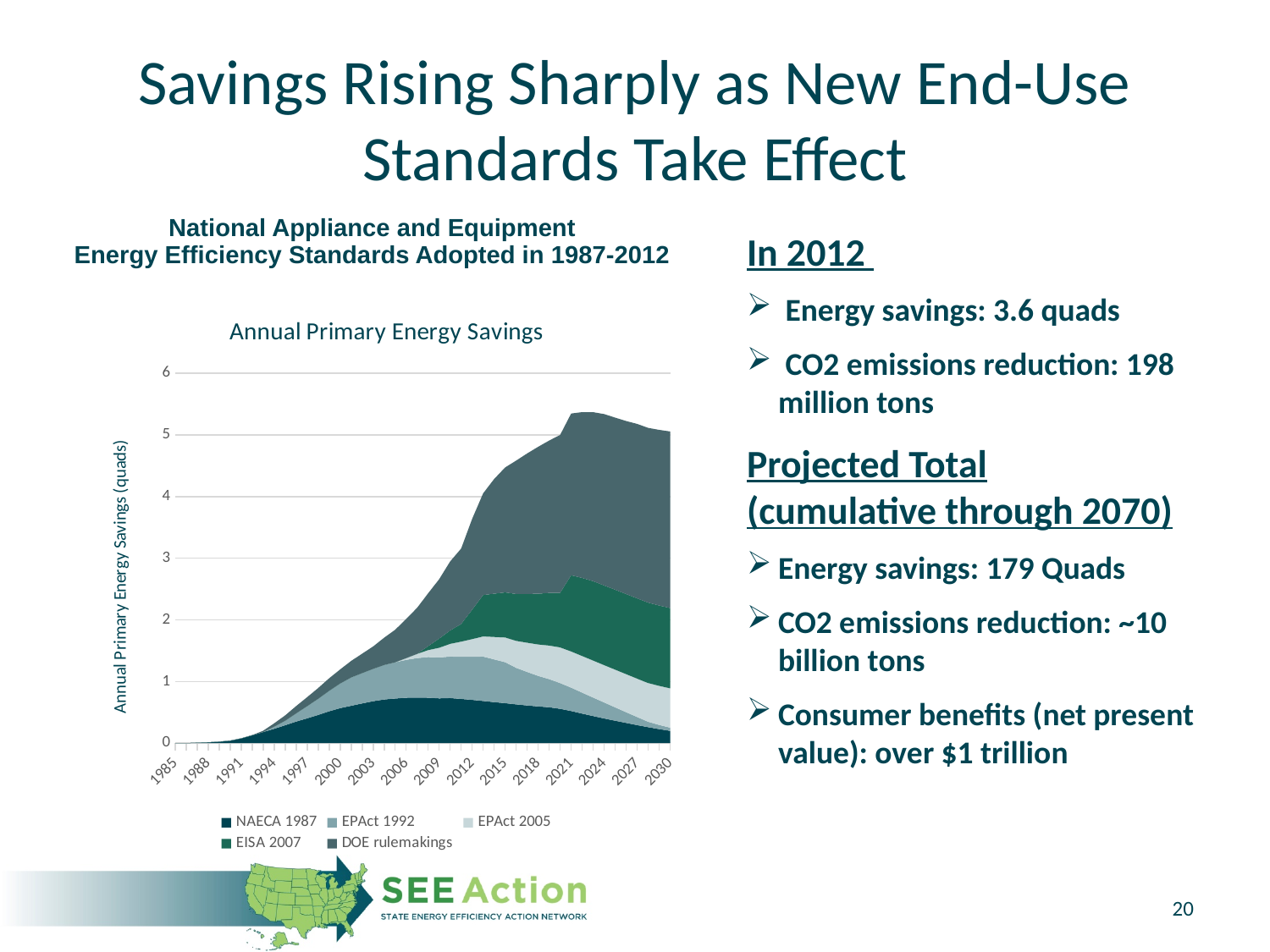

# Savings Rising Sharply as New End-Use Standards Take Effect
National Appliance and Equipment
Energy Efficiency Standards Adopted in 1987-2012
In 2012
 Energy savings: 3.6 quads
 CO2 emissions reduction: 198 million tons
Projected Total
(cumulative through 2070)
Energy savings: 179 Quads
CO2 emissions reduction: ~10 billion tons
Consumer benefits (net present value): over $1 trillion

### Chart: Annual Primary Energy Savings

| Category | NAECA 1987 | EPAct 1992 | EPAct 2005 | EISA 2007 | DOE rulemakings |
|---|---|---|---|---|---|
| 1985 | 0.0 | 0.0 | 0.0 | 0.0 | 0.0 |
| 1986 | 0.0 | 0.0 | 0.0 | 0.0 | 0.0 |
| 1987 | 0.007251414754624374 | 0.0 | 0.0 | 0.0 | 0.0 |
| 1988 | 0.013659000550319655 | 0.0 | 0.0 | 0.0 | 0.0 |
| 1989 | 0.02372198011518528 | 0.0 | 0.0 | 0.0 | 0.0 |
| 1990 | 0.0403396438463713 | 0.0 | 0.0 | 0.0 | 0.0 |
| 1991 | 0.07740374126245976 | 0.0 | 0.0 | 0.0 | 0.0 |
| 1992 | 0.1274760446234162 | 0.0 | 0.0 | 0.0 | 0.0027015372871249665 |
| 1993 | 0.17997957436506062 | 0.0 | 0.0 | 0.0 | 0.021432096420544448 |
| 1994 | 0.23252691134794778 | 0.03511911515174051 | 0.0 | 0.0 | 0.054047579925370334 |
| 1995 | 0.2908998566078175 | 0.07251602376124042 | 0.0 | 0.0 | 0.08677749489782172 |
| 1996 | 0.34978723111211124 | 0.13354289549630222 | 0.0 | 0.0 | 0.11819143939445126 |
| 1997 | 0.4020235097956682 | 0.19788398713569785 | 0.0 | 0.0 | 0.14592548362673238 |
| 1998 | 0.45775819755801966 | 0.2611557673819766 | 0.0 | 0.0 | 0.17462453934825833 |
| 1999 | 0.5163529869328329 | 0.33294278954451695 | 0.0 | 0.0 | 0.2031761860668383 |
| 2000 | 0.5677744399448648 | 0.3998044214928704 | 0.0 | 0.0 | 0.22841884089527434 |
| 2001 | 0.606204426466806 | 0.4591381584308103 | 0.0 | 0.0 | 0.26811413204609835 |
| 2002 | 0.643715485286638 | 0.49228895810473794 | 0.0 | 0.0 | 0.3153526745124999 |
| 2003 | 0.6799964585238283 | 0.5245085285748042 | 0.0 | 0.0 | 0.3644827327013696 |
| 2004 | 0.7081380557586293 | 0.5589671552121117 | 0.0 | 0.0 | 0.44341112344756306 |
| 2005 | 0.7230656415165999 | 0.5882146827091924 | 0.0 | 0.0 | 0.5269879012938139 |
| 2006 | 0.736406580191084 | 0.6140590680913925 | 0.028962027656287716 | 0.0 | 0.6336467213243189 |
| 2007 | 0.7393935620801272 | 0.6392530458121172 | 0.06893231339907842 | 0.0 | 0.747912837099943 |
| 2008 | 0.7362421114173308 | 0.6594333918493953 | 0.11316372340592132 | 0.06364643983455423 | 0.8576026603668342 |
| 2009 | 0.72616539518732 | 0.6644553551165675 | 0.1564721068529033 | 0.14818750903434386 | 0.9628756768832447 |
| 2010 | 0.7304011921147681 | 0.6731927312316673 | 0.2064388768127171 | 0.21678548407556383 | 1.1202232506313297 |
| 2011 | 0.7171258190635494 | 0.6822164203587459 | 0.24700892682834477 | 0.2851858456036846 | 1.2248794143393713 |
| 2012 | 0.7011752150575982 | 0.6985263345723809 | 0.28692131015948197 | 0.4780553173748106 | 1.4728589638591858 |
| 2013 | 0.683609246116012 | 0.7201297438840599 | 0.32675845690676153 | 0.6715776840567305 | 1.6496139870308053 |
| 2014 | 0.6647529672731658 | 0.6928967098367184 | 0.3640531683037488 | 0.7017553159450843 | 1.861490309041541 |
| 2015 | 0.6478962955433091 | 0.6644724491385668 | 0.40171529793377203 | 0.7305001791352005 | 2.026869978378451 |
| 2016 | 0.6284789783681711 | 0.5923467633098543 | 0.4377916523394985 | 0.7603117189543553 | 2.1637350581363703 |
| 2017 | 0.6106408640531805 | 0.543727314396766 | 0.4739503491073547 | 0.7914112398008628 | 2.279075229397005 |
| 2018 | 0.5949812860423465 | 0.49549091749258983 | 0.5096292213183817 | 0.8228376601597047 | 2.3839267417913126 |
| 2019 | 0.5812889486598704 | 0.4561889680858184 | 0.5451386825300694 | 0.8543507152190011 | 2.471278463458398 |
| 2020 | 0.5560998415316101 | 0.41761420005199434 | 0.5786255689068739 | 0.8863332611250532 | 2.560482918731889 |
| 2021 | 0.5208742566557729 | 0.3791609025384421 | 0.5868698427898 | 1.236733322673039 | 2.6226444401162765 |
| 2022 | 0.4789492080704736 | 0.3404072387532985 | 0.5936983402913868 | 1.2657202103195415 | 2.69001009828 |
| 2023 | 0.43865931724701823 | 0.3003474445411749 | 0.6000938433683501 | 1.2873472106384638 | 2.7417810724606886 |
| 2024 | 0.39985711992009915 | 0.25915002719251684 | 0.606131501663911 | 1.2913353644295673 | 2.780739049402581 |
| 2025 | 0.36349035225250637 | 0.2166831011716028 | 0.6118889882682806 | 1.2955464283392317 | 2.7919726155079596 |
| 2026 | 0.3274547374051114 | 0.17411700389444365 | 0.6174268060434907 | 1.2985787481941884 | 2.8074652104719604 |
| 2027 | 0.29233970775522483 | 0.13110977642417596 | 0.6227612278241427 | 1.3015558713187676 | 2.830030506408715 |
| 2028 | 0.25872495156463293 | 0.08765821123295083 | 0.6280382863496703 | 1.3042541009733188 | 2.835333949858386 |
| 2029 | 0.22724971736428418 | 0.06837502498902667 | 0.6332825096846414 | 1.3025518019428084 | 2.849707407287361 |
| 2030 | 0.19924190024104999 | 0.05121022430769193 | 0.6384922362979627 | 1.3013022833767987 | 2.865368305159458 |
20